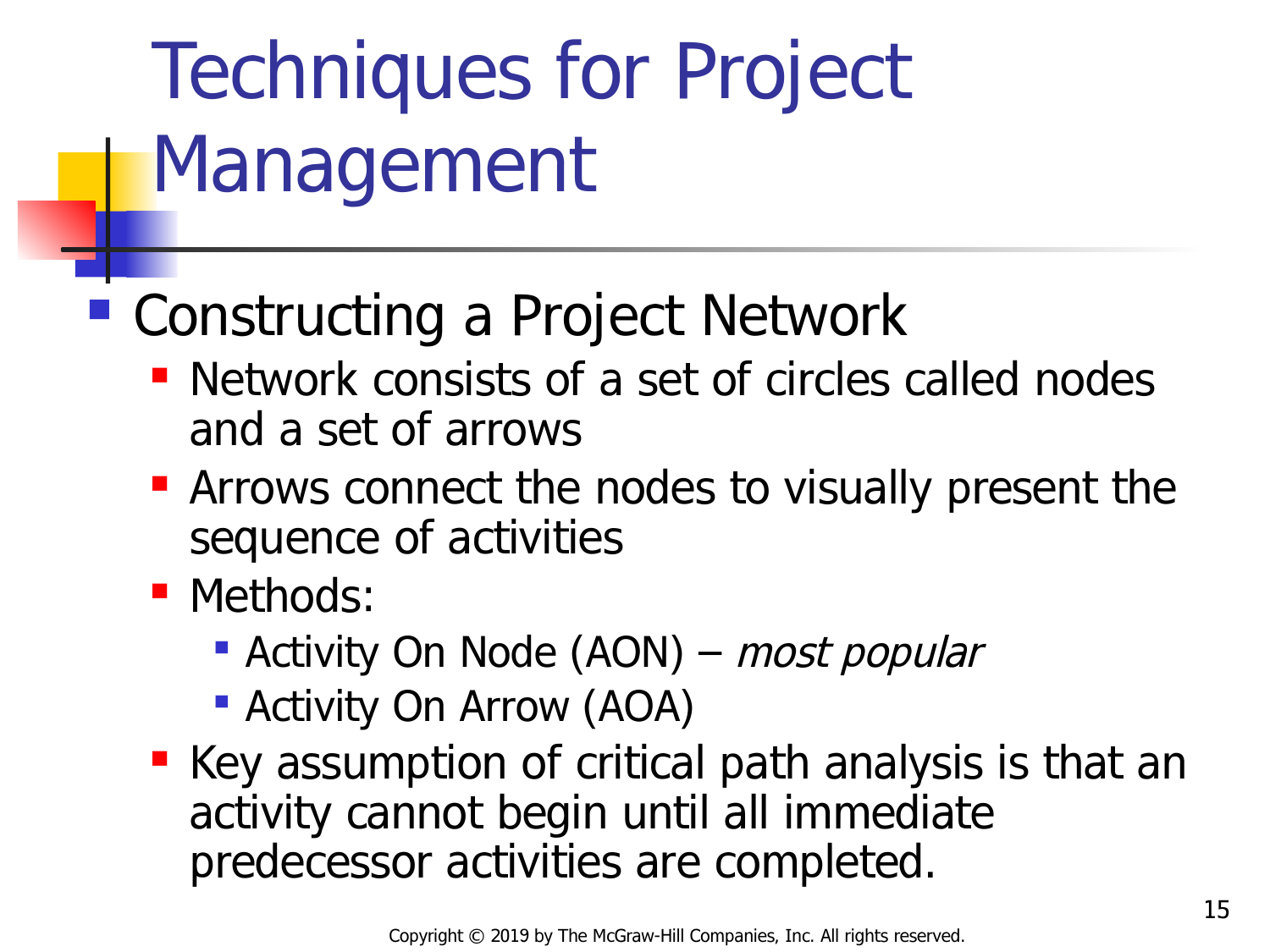

# Techniques for Project Management
Constructing a Project Network
Network consists of a set of circles called nodes and a set of arrows
Arrows connect the nodes to visually present the sequence of activities
Methods:
Activity On Node (AON) – most popular
Activity On Arrow (AOA)
Key assumption of critical path analysis is that an activity cannot begin until all immediate predecessor activities are completed.
15
Copyright © 2019 by The McGraw-Hill Companies, Inc. All rights reserved.